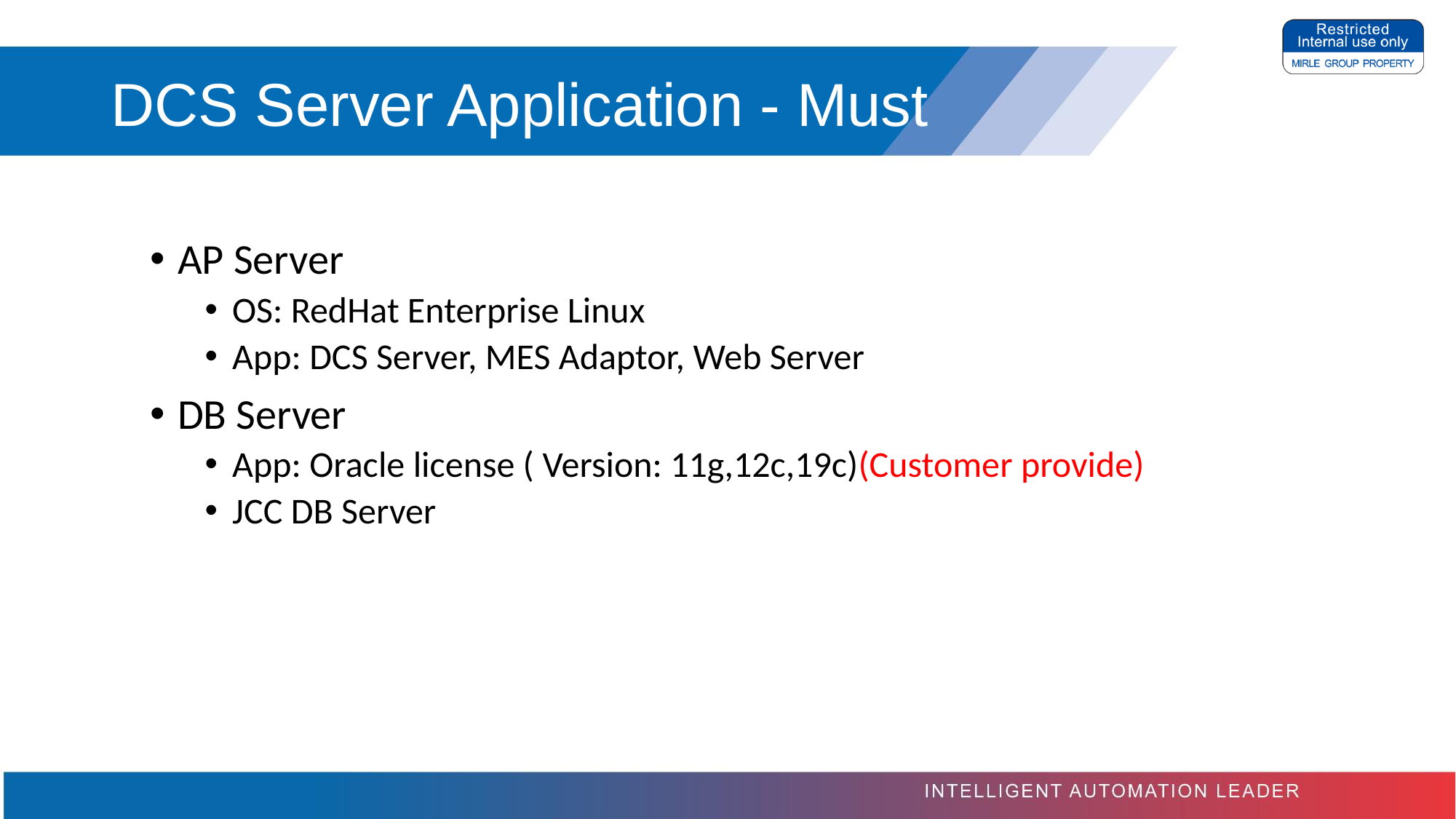

# DCS Server Application - Must
AP Server
OS: RedHat Enterprise Linux
App: DCS Server, MES Adaptor, Web Server
DB Server
App: Oracle license ( Version: 11g,12c,19c)(Customer provide)
JCC DB Server